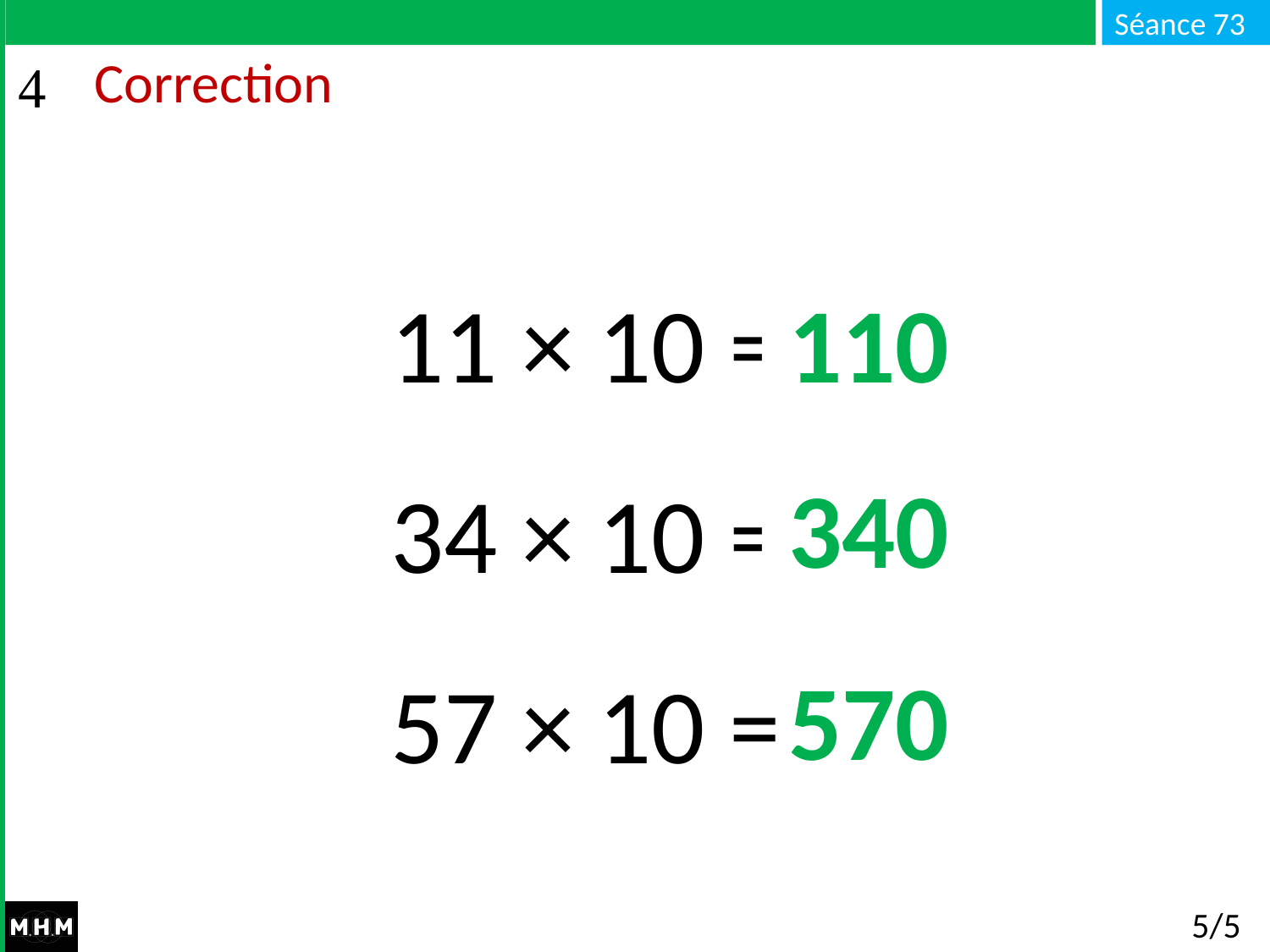

# Correction
11 × 10 = …
34 × 10 = …
57 × 10 = …
110
340
570
5/5